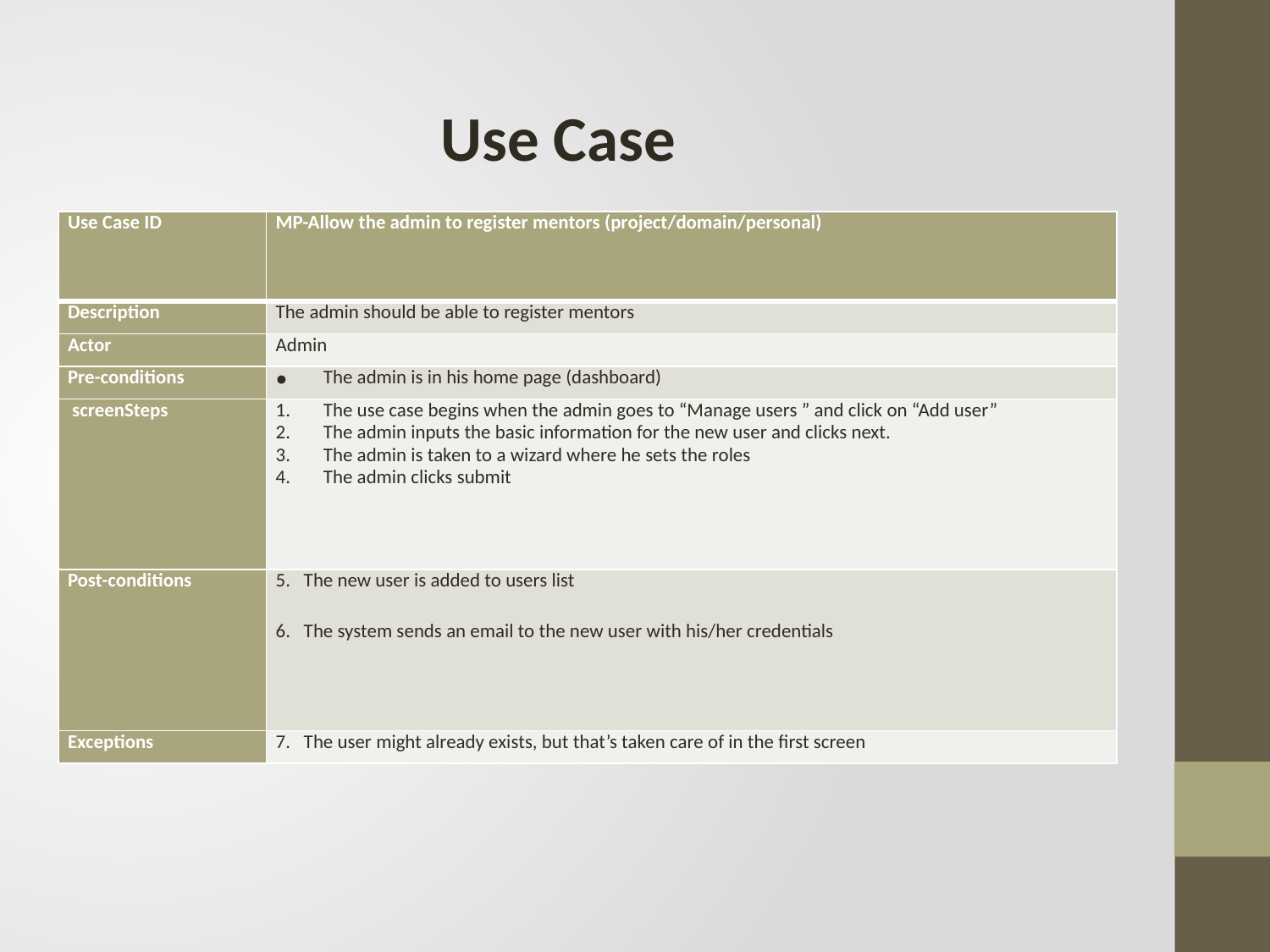

Use Case
| Use Case ID | MP-Allow the admin to register mentors (project/domain/personal) |
| --- | --- |
| Description | The admin should be able to register mentors |
| Actor | Admin |
| Pre-conditions | The admin is in his home page (dashboard) |
| screenSteps | The use case begins when the admin goes to “Manage users ” and click on “Add user” The admin inputs the basic information for the new user and clicks next. The admin is taken to a wizard where he sets the roles The admin clicks submit |
| Post-conditions | 5. The new user is added to users list 6. The system sends an email to the new user with his/her credentials |
| Exceptions | 7. The user might already exists, but that’s taken care of in the first screen |